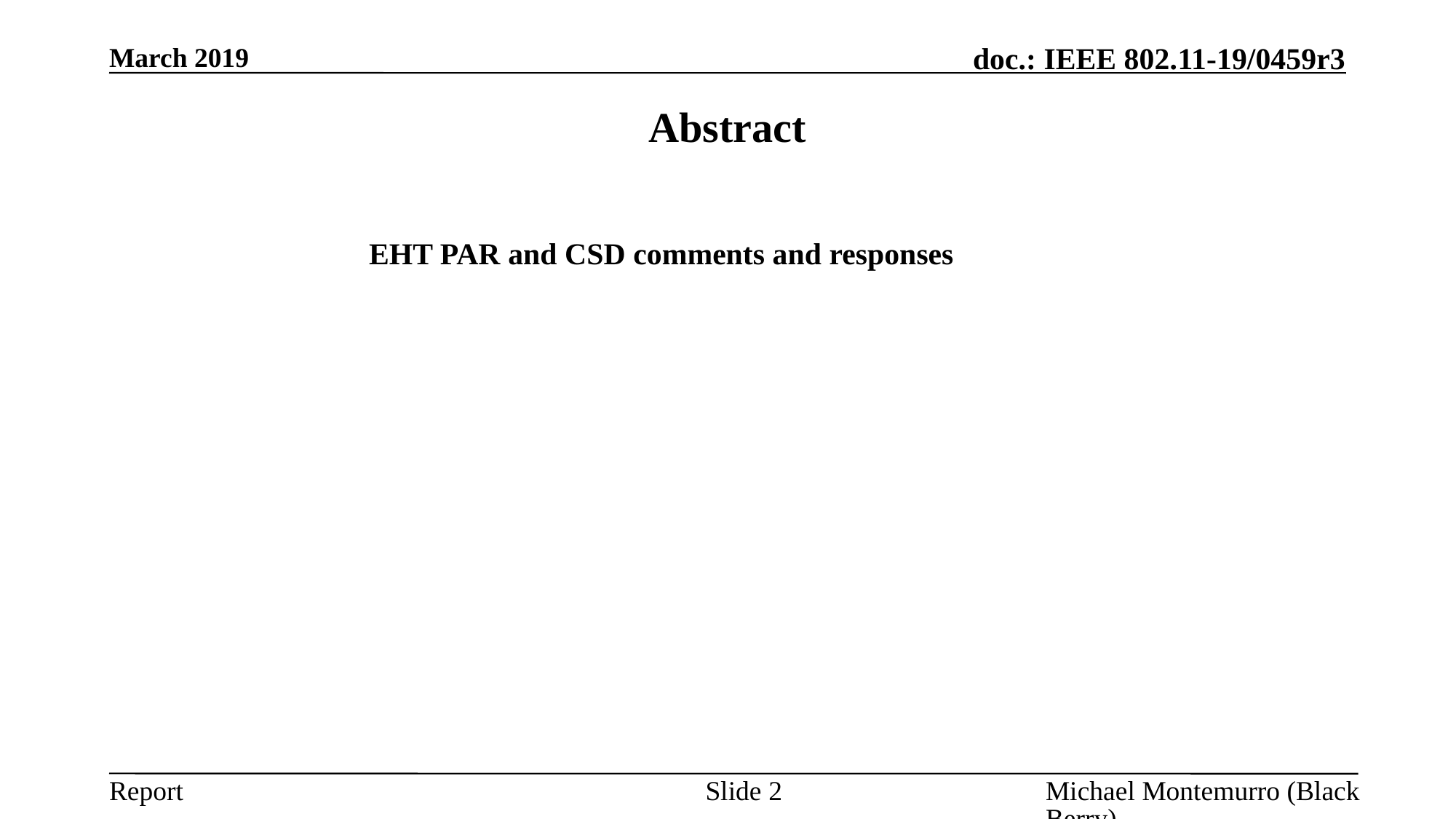

March 2019
# Abstract
EHT PAR and CSD comments and responses
Slide 2
Michael Montemurro (BlackBerry)